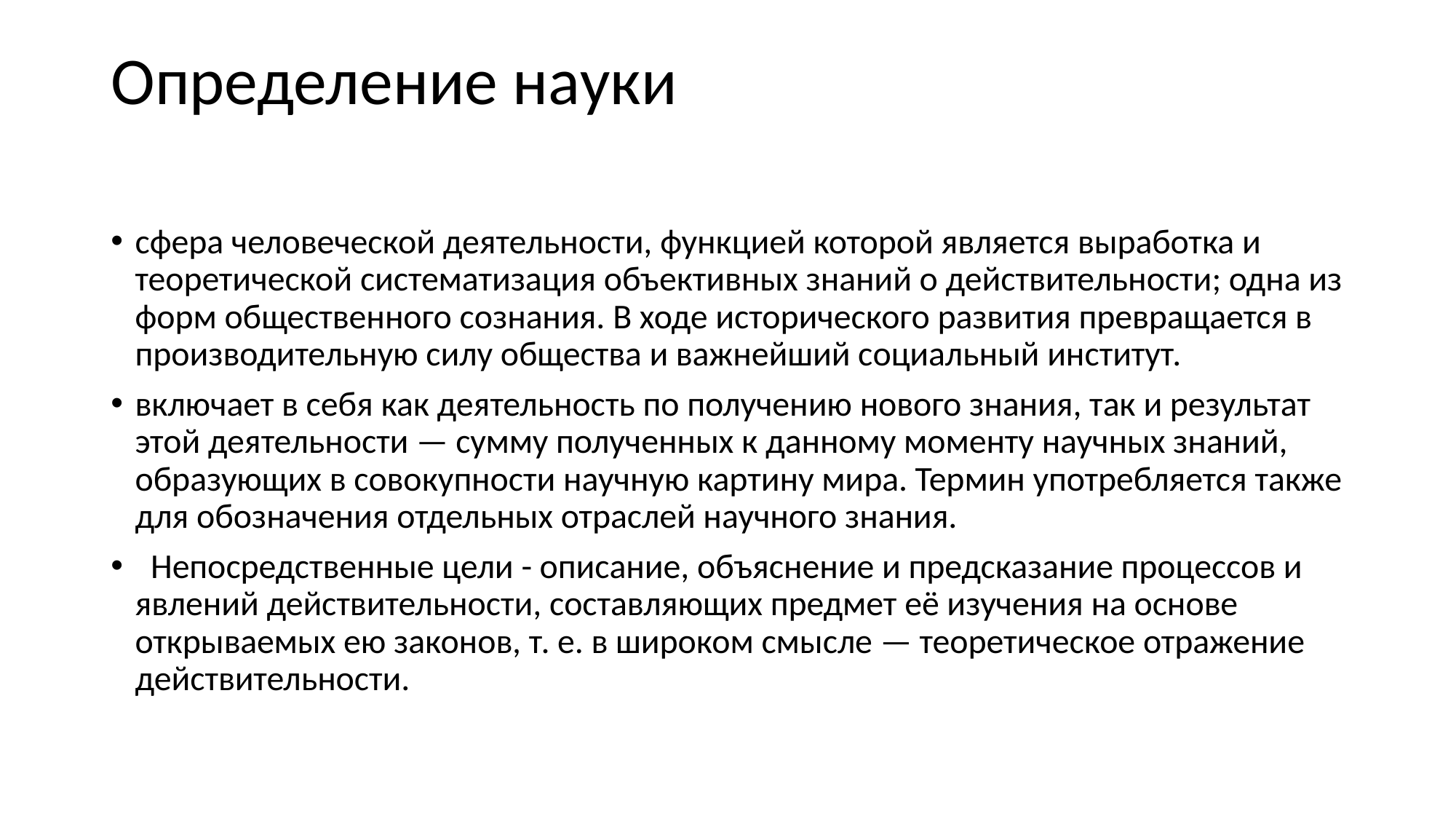

# Определение науки
сфера человеческой деятельности, функцией которой является выработка и теоретической систематизация объективных знаний о действительности; одна из форм общественного сознания. В ходе исторического развития превращается в производительную силу общества и важнейший социальный институт.
включает в себя как деятельность по получению нового знания, так и результат этой деятельности — сумму полученных к данному моменту научных знаний, образующих в совокупности научную картину мира. Термин употребляется также для обозначения отдельных отраслей научного знания.
  Непосредственные цели - описание, объяснение и предсказание процессов и явлений действительности, составляющих предмет её изучения на основе открываемых ею законов, т. е. в широком смысле — теоретическое отражение действительности.